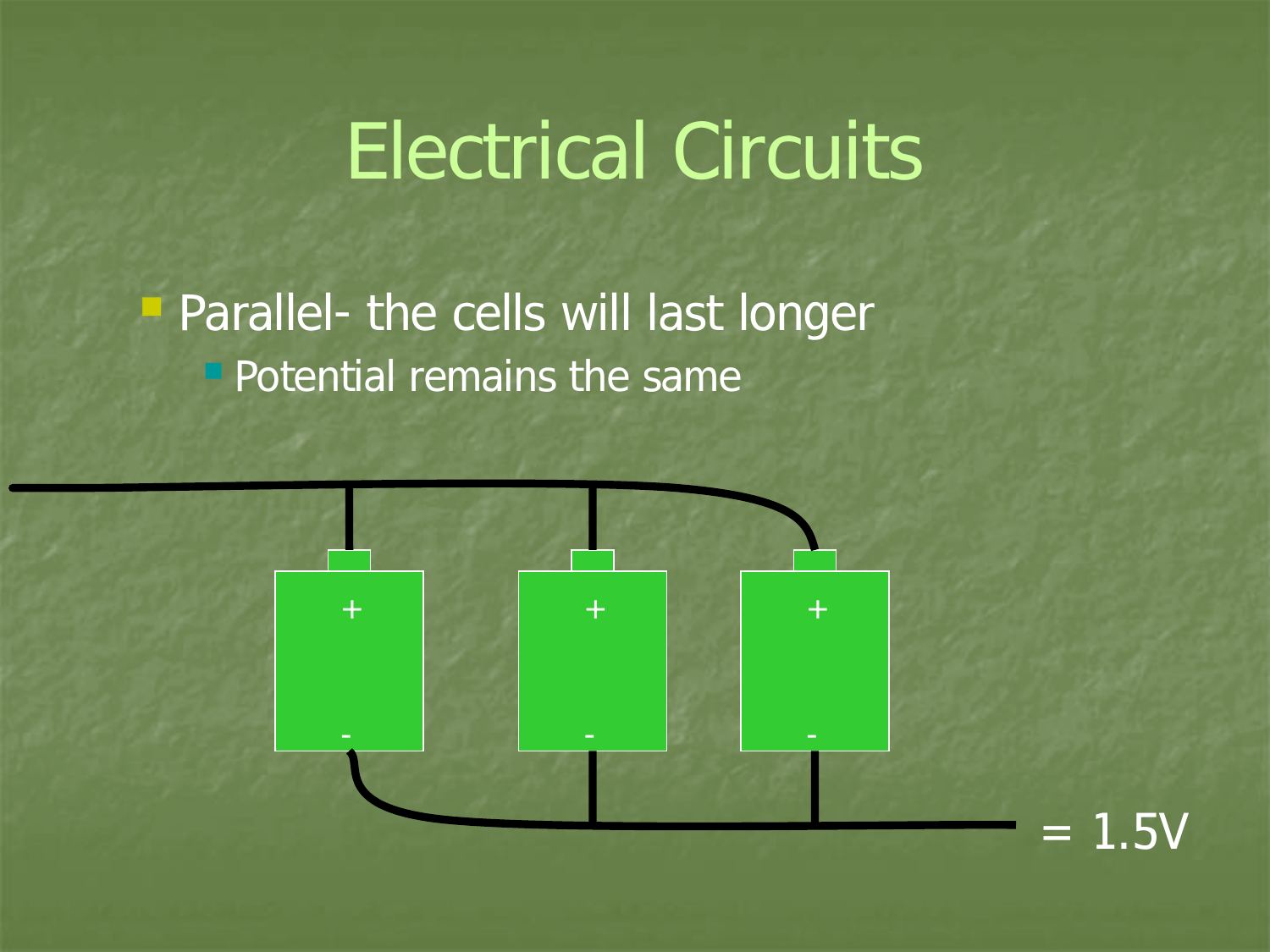

# Electrical Circuits
Parallel- the cells will last longer
Potential remains the same

+
+
+
-
-
-

= 1.5V